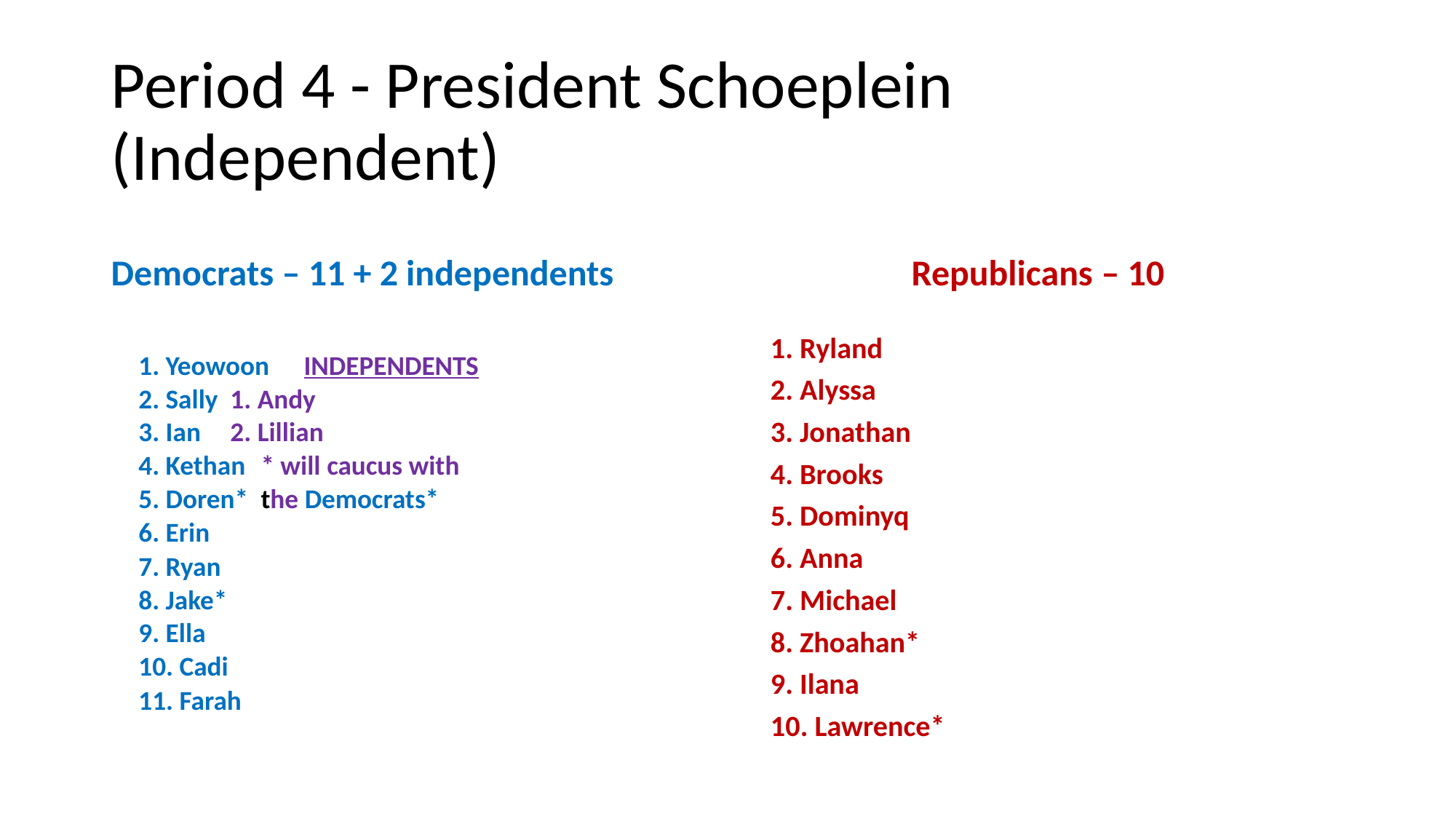

# Period 4 - President Schoeplein (Independent)
Democrats – 11 + 2 independents
Republicans – 10
1. Ryland
2. Alyssa
3. Jonathan
4. Brooks
5. Dominyq
6. Anna
7. Michael
8. Zhoahan*
9. Ilana
10. Lawrence*

1. Yeowoon 	  INDEPENDENTS
2. Sally		1. Andy
3. Ian		2. Lillian
4. Kethan		* will caucus with
5. Doren*		the Democrats*
6. Erin
7. Ryan
8. Jake*
9. Ella
10. Cadi
11. Farah